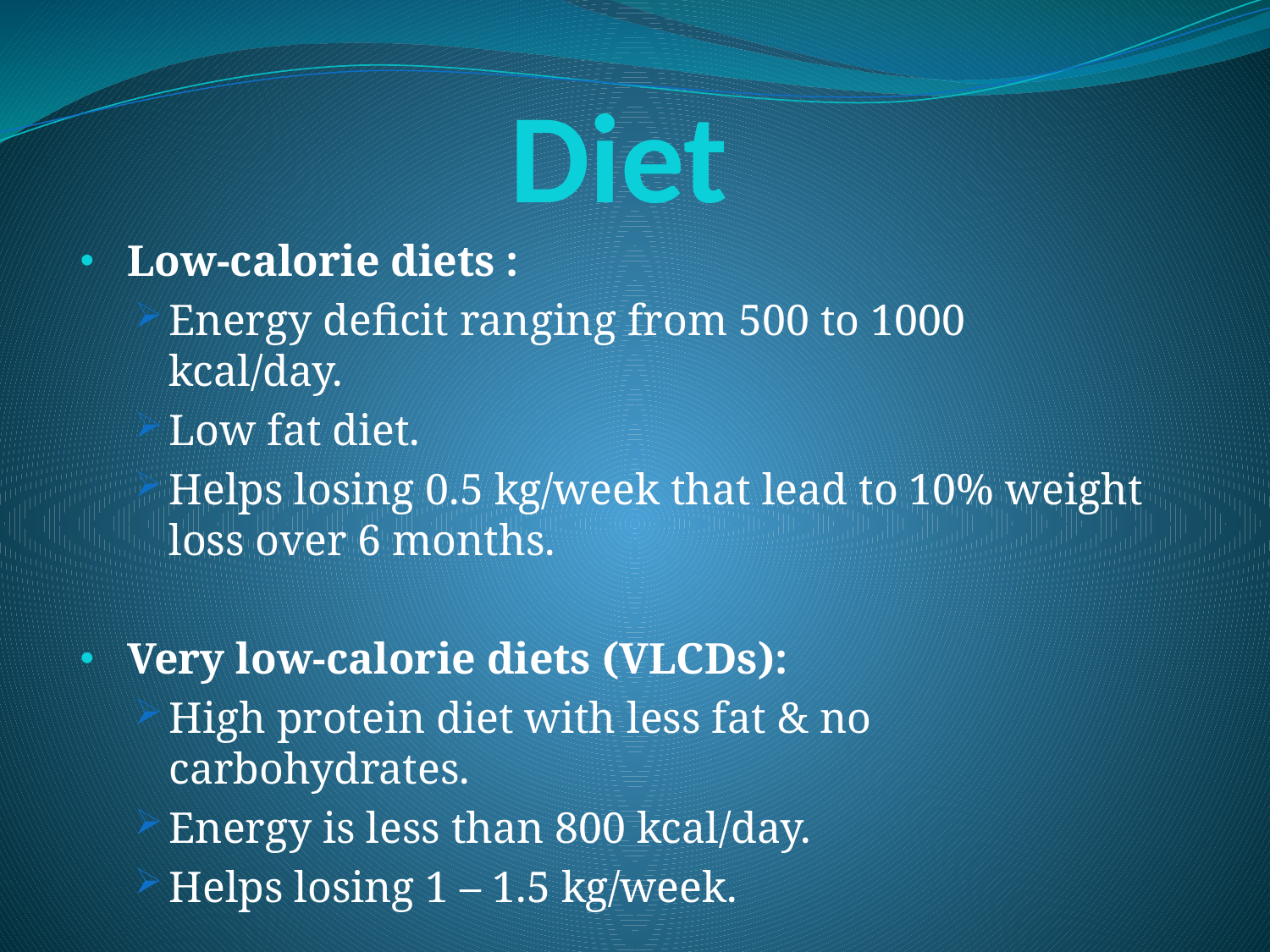

# Diet
   Low-calorie diets :
Energy deficit ranging from 500 to 1000 kcal/day.
Low fat diet.
Helps losing 0.5 kg/week that lead to 10% weight loss over 6 months.

   Very low-calorie diets (VLCDs):
High protein diet with less fat & no carbohydrates.
Energy is less than 800 kcal/day.
Helps losing 1 – 1.5 kg/week.